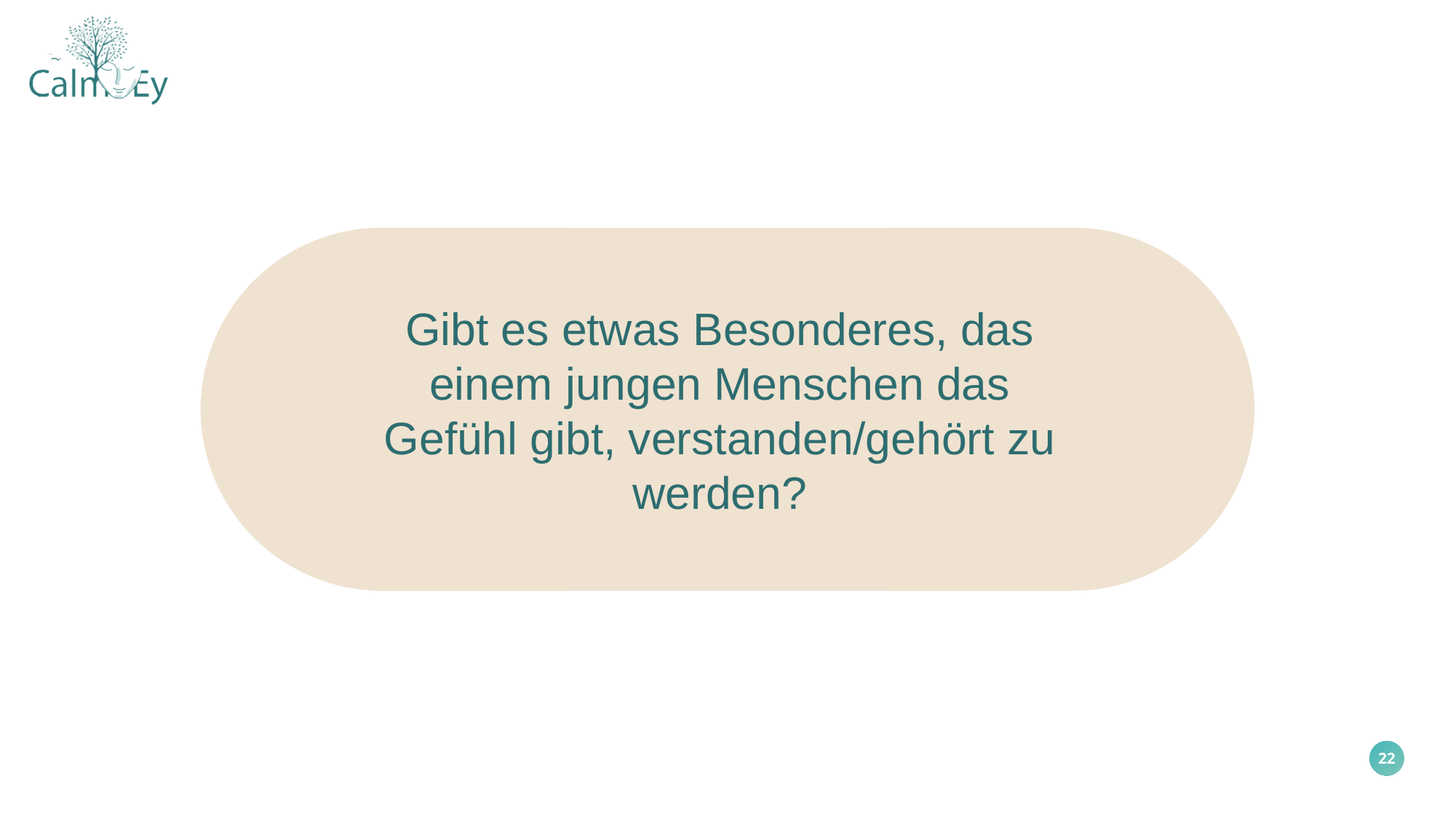

Gibt es etwas Besonderes, das einem jungen Menschen das Gefühl gibt, verstanden/gehört zu werden?